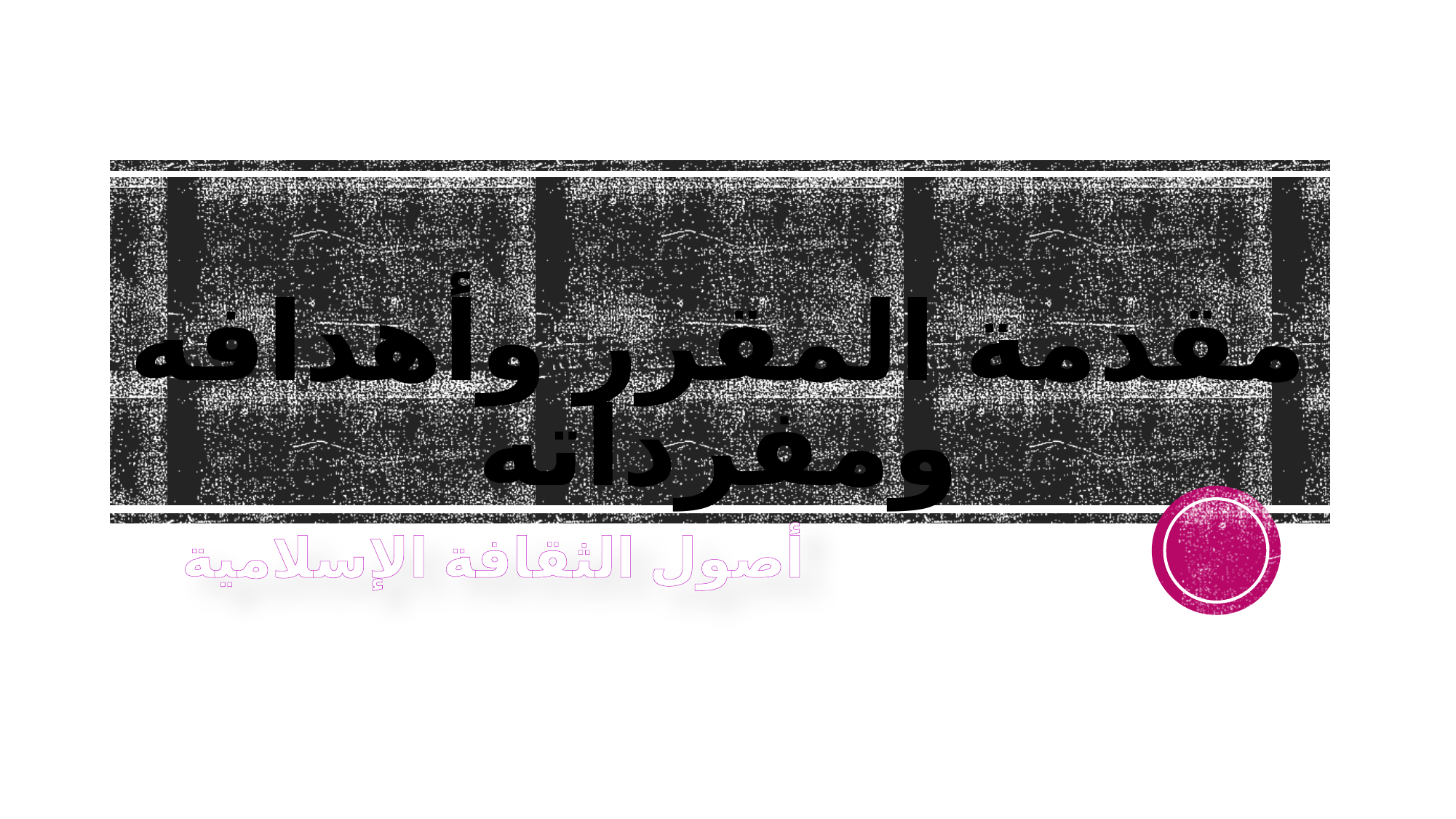

# مقدمة المقرر وأهدافه ومفرداته
أصول الثقافة الإسلامية